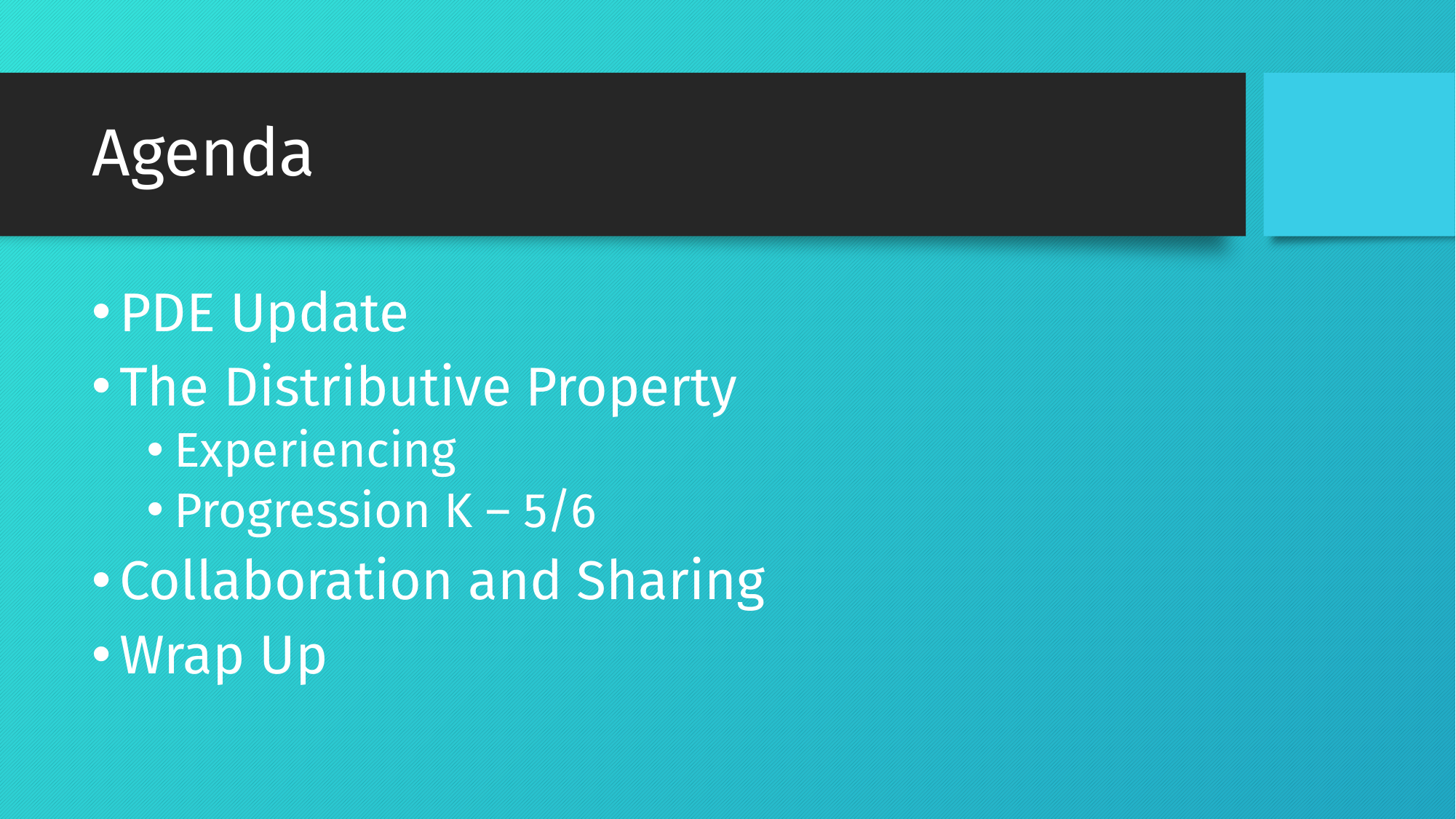

# Agenda
PDE Update
The Distributive Property
Experiencing
Progression K – 5/6
Collaboration and Sharing
Wrap Up